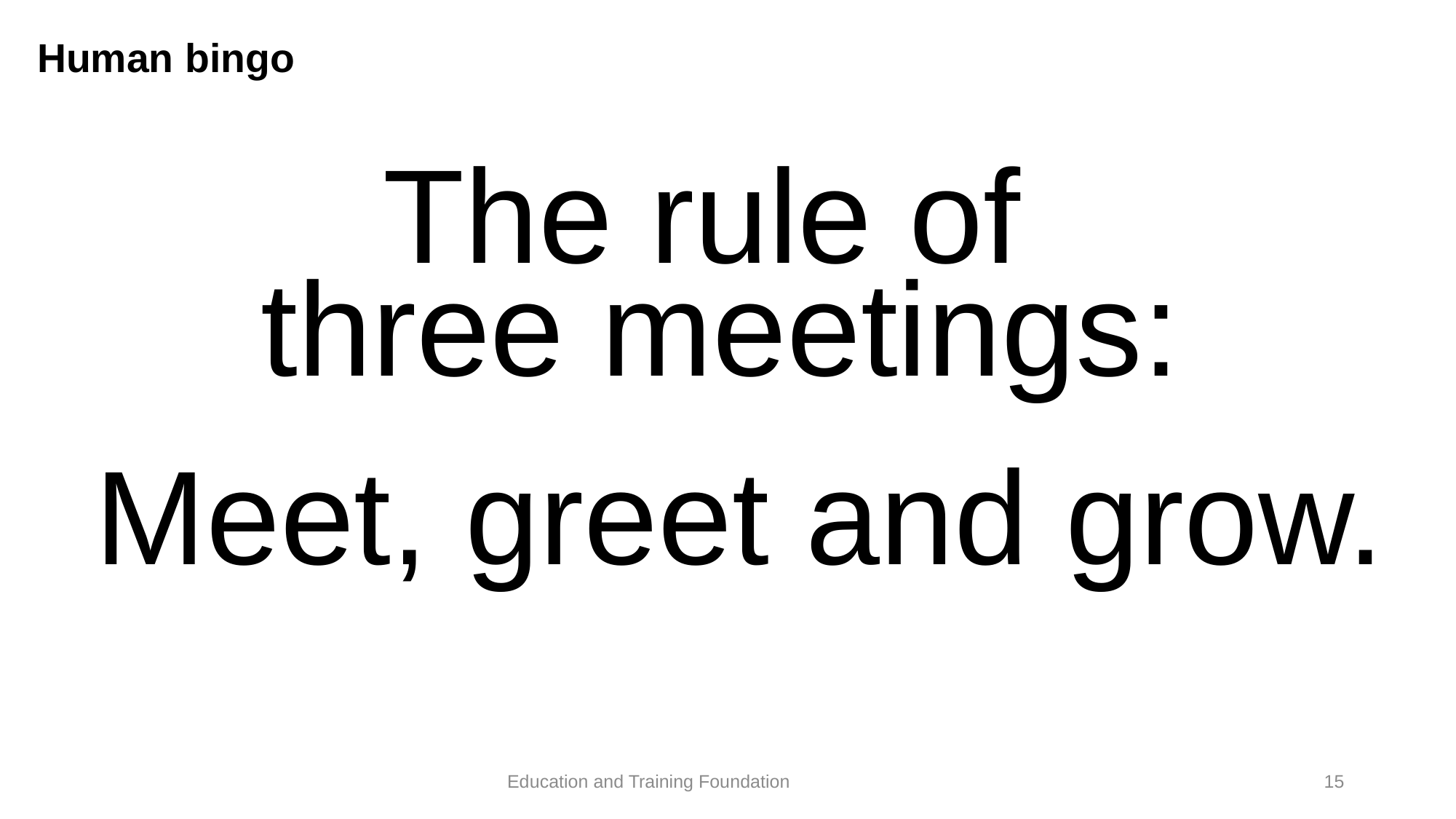

# Human bingo

The rule of

three meetings:

Meet, greet and grow.

15
Education and Training Foundation